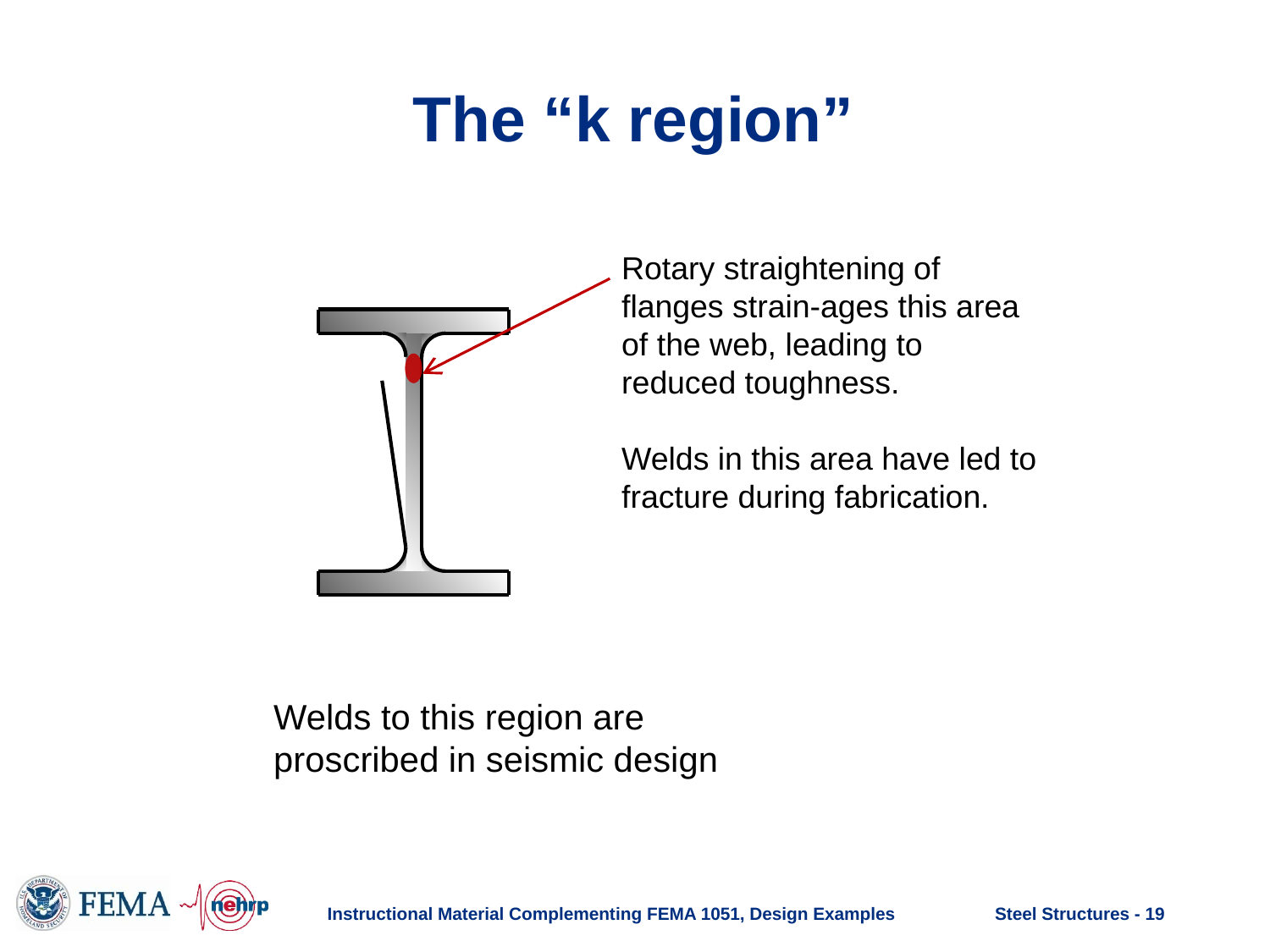

# The “k region”
Rotary straightening of flanges strain-ages this area of the web, leading to reduced toughness.

Welds in this area have led to fracture during fabrication.

Welds to this region are proscribed in seismic design
Instructional Material Complementing FEMA 1051, Design Examples
Steel Structures - 19